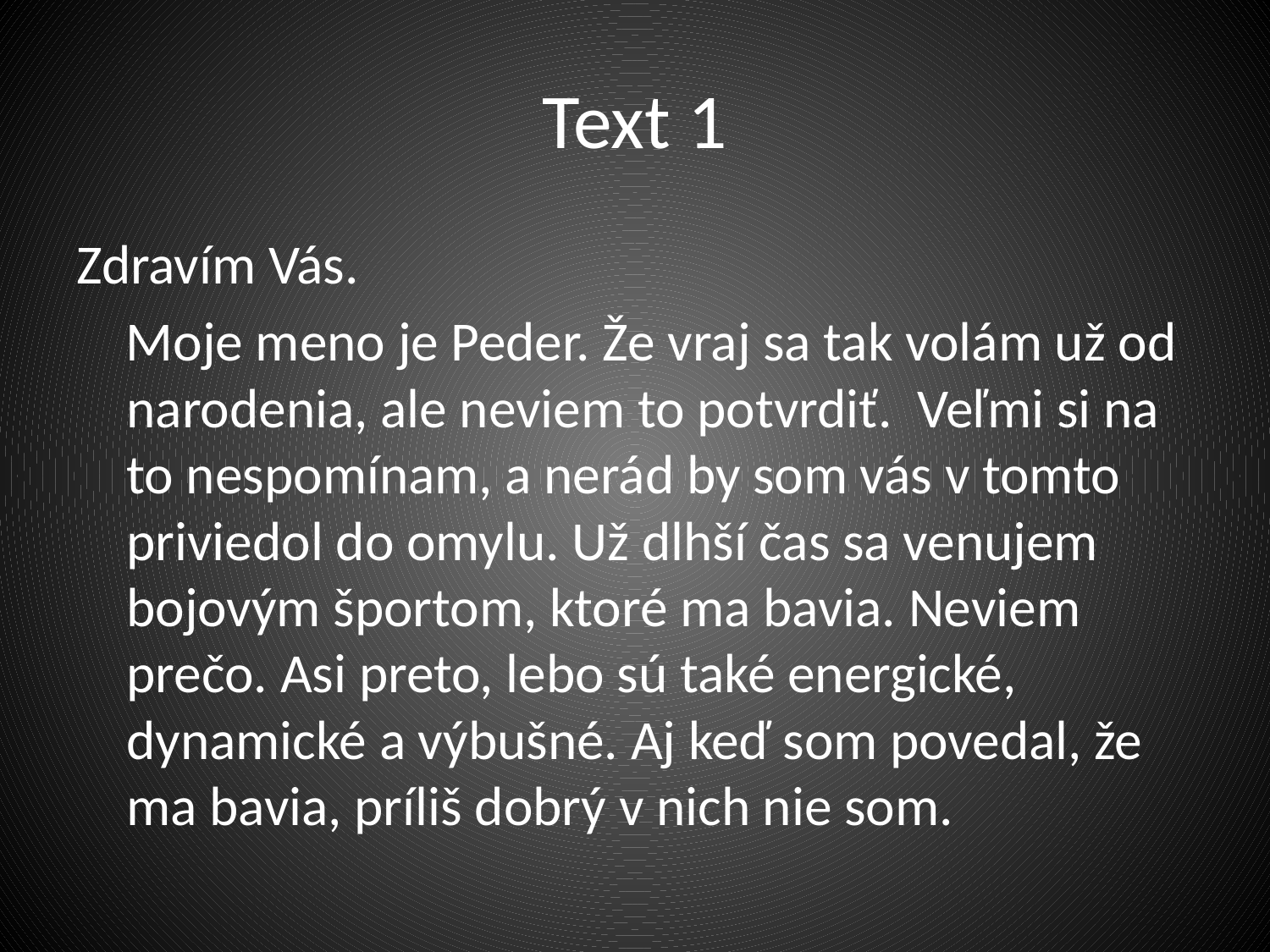

# Text 1
Zdravím Vás.
    Moje meno je Peder. Že vraj sa tak volám už od narodenia, ale neviem to potvrdiť.  Veľmi si na to nespomínam, a nerád by som vás v tomto priviedol do omylu. Už dlhší čas sa venujem bojovým športom, ktoré ma bavia. Neviem prečo. Asi preto, lebo sú také energické, dynamické a výbušné. Aj keď som povedal, že ma bavia, príliš dobrý v nich nie som.